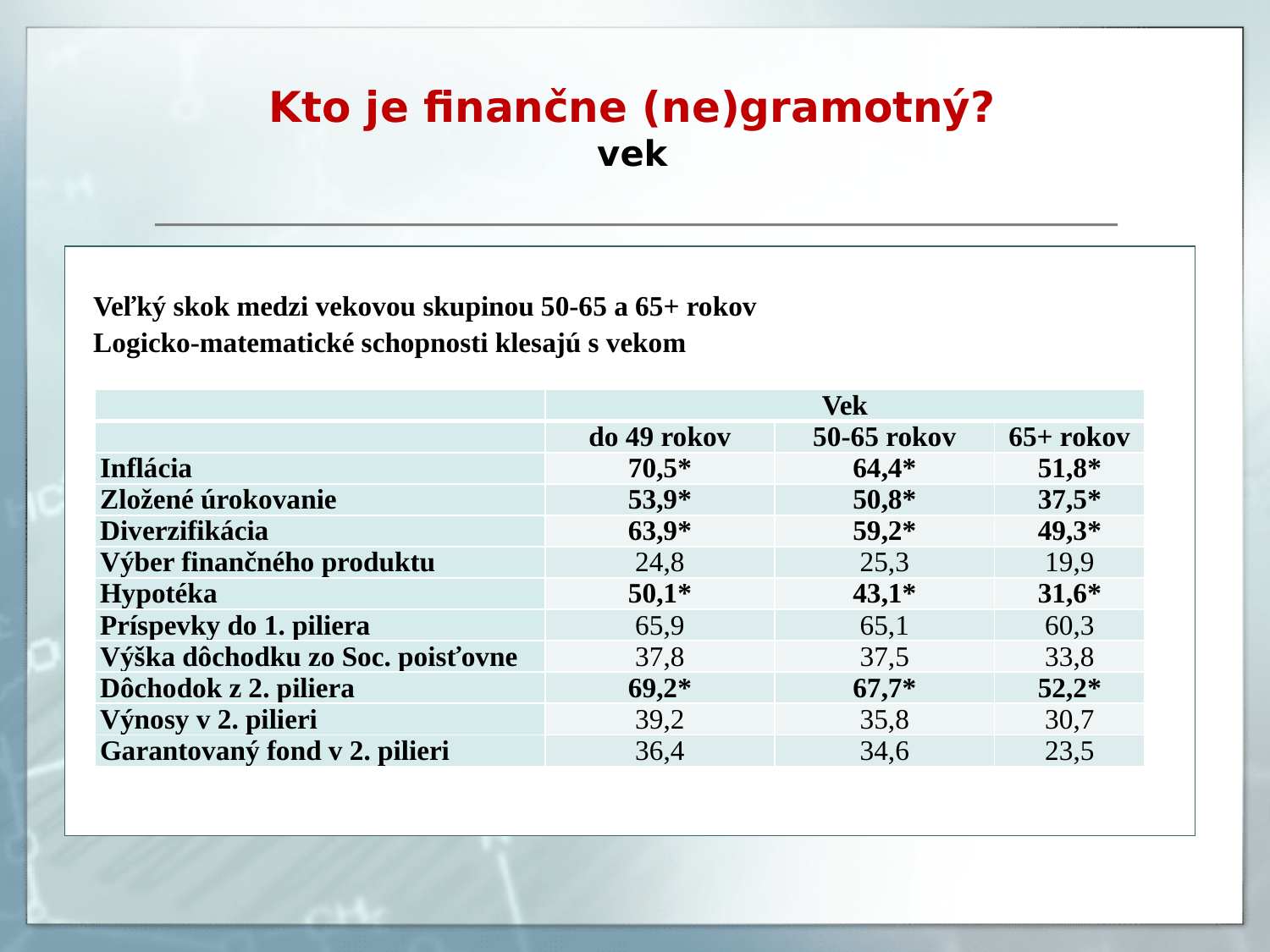

# Kto je finančne (ne)gramotný? vek

Veľký skok medzi vekovou skupinou 50-65 a 65+ rokov
Logicko-matematické schopnosti klesajú s vekom

|  | Vek |  |  |
| --- | --- | --- | --- |
|  | do 49 rokov | 50-65 rokov | 65+ rokov |
| Inflácia | 70,5\* | 64,4\* | 51,8\* |
| Zložené úrokovanie | 53,9\* | 50,8\* | 37,5\* |
| Diverzifikácia | 63,9\* | 59,2\* | 49,3\* |
| Výber finančného produktu | 24,8 | 25,3 | 19,9 |
| Hypotéka | 50,1\* | 43,1\* | 31,6\* |
| Príspevky do 1. piliera | 65,9 | 65,1 | 60,3 |
| Výška dôchodku zo Soc. poisťovne | 37,8 | 37,5 | 33,8 |
| Dôchodok z 2. piliera | 69,2\* | 67,7\* | 52,2\* |
| Výnosy v 2. pilieri | 39,2 | 35,8 | 30,7 |
| Garantovaný fond v 2. pilieri | 36,4 | 34,6 | 23,5 |